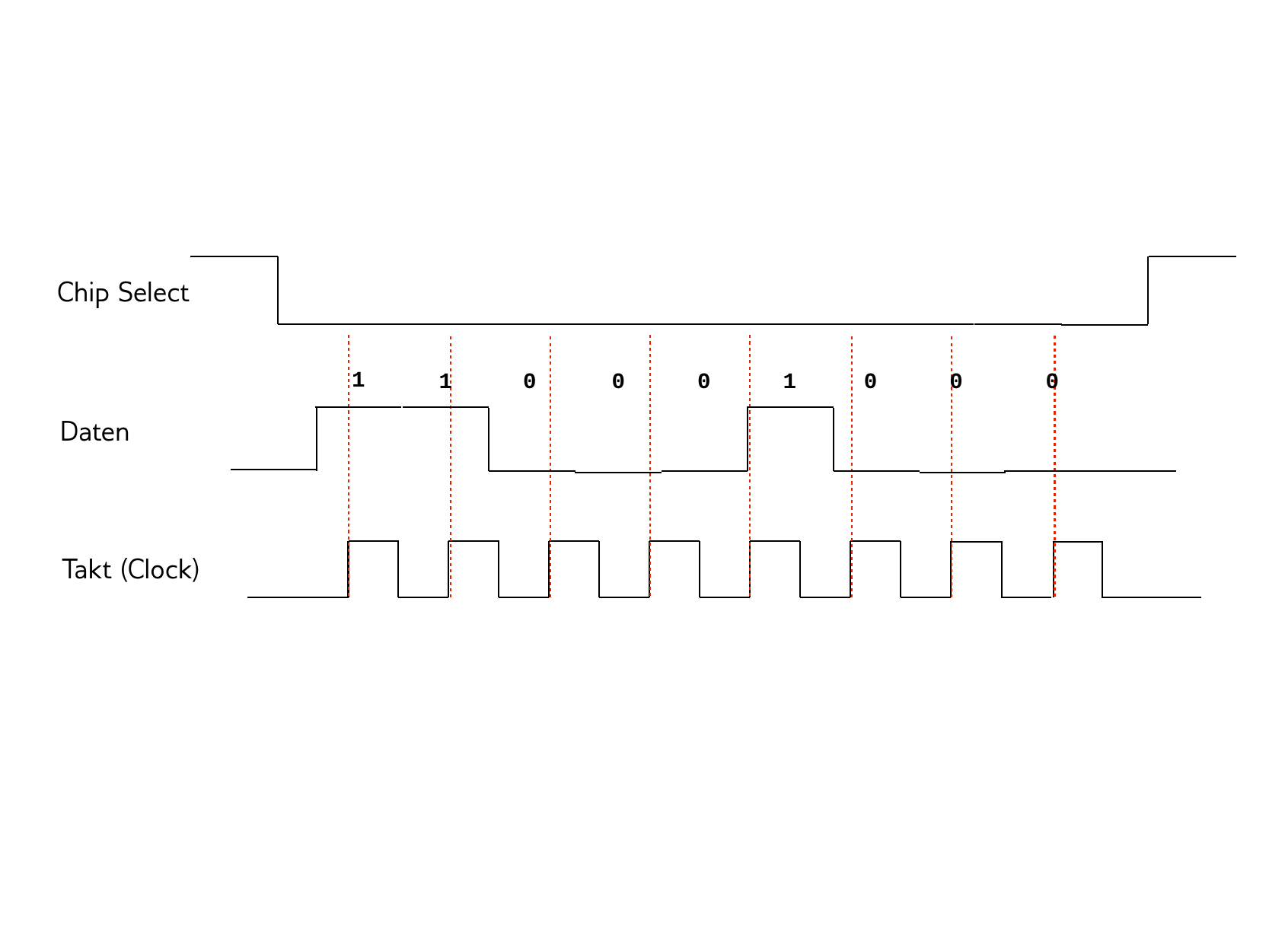

Chip Select

1
1
0
0
0
1
0
0
0

Daten
Takt (Clock)